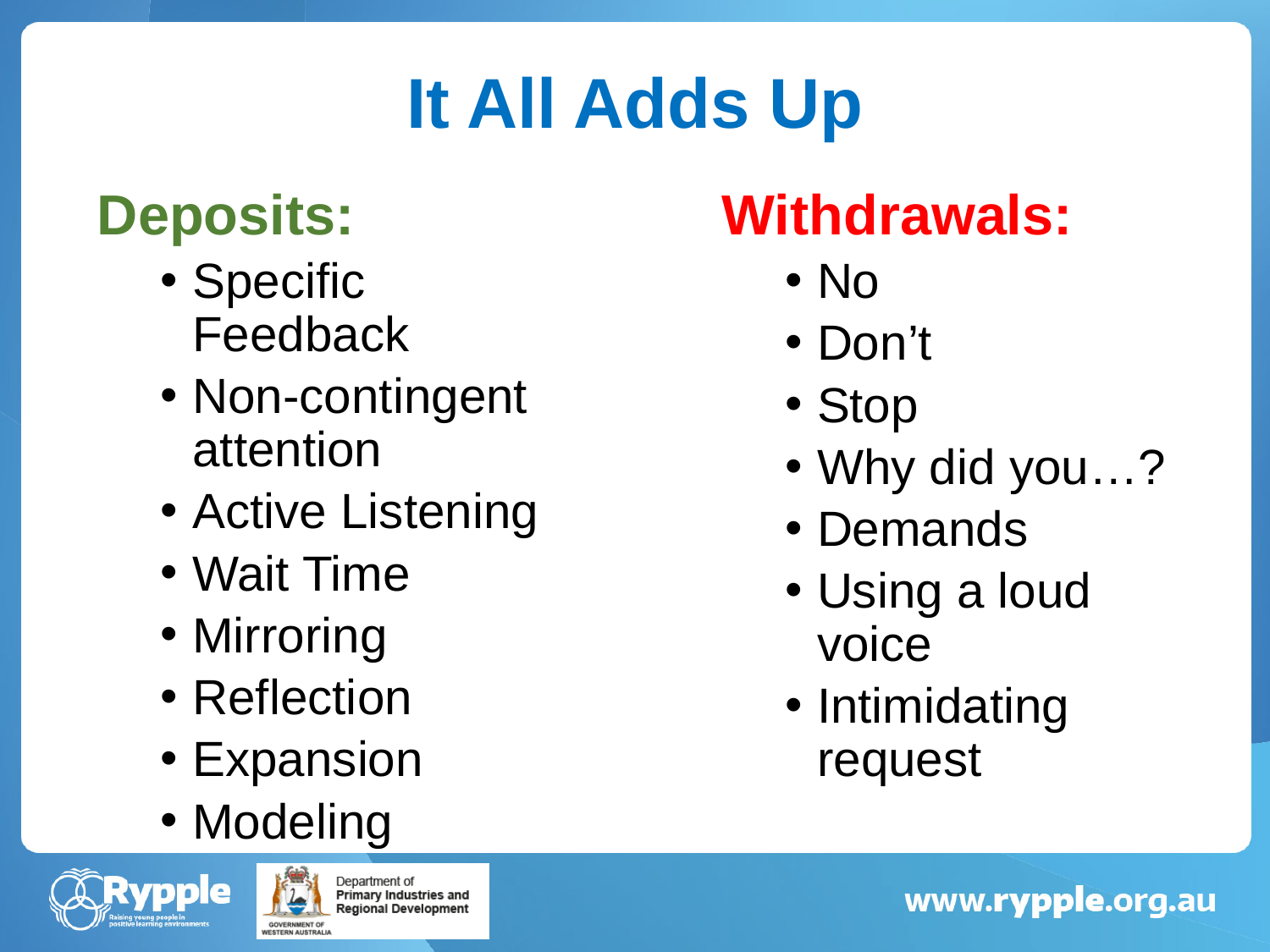

# It All Adds Up
Deposits:
Specific Feedback
Non-contingent attention
Active Listening
Wait Time
Mirroring
Reflection
Expansion
Modeling
Withdrawals:
No
Don’t
Stop
Why did you…?
Demands
Using a loud voice
Intimidating request